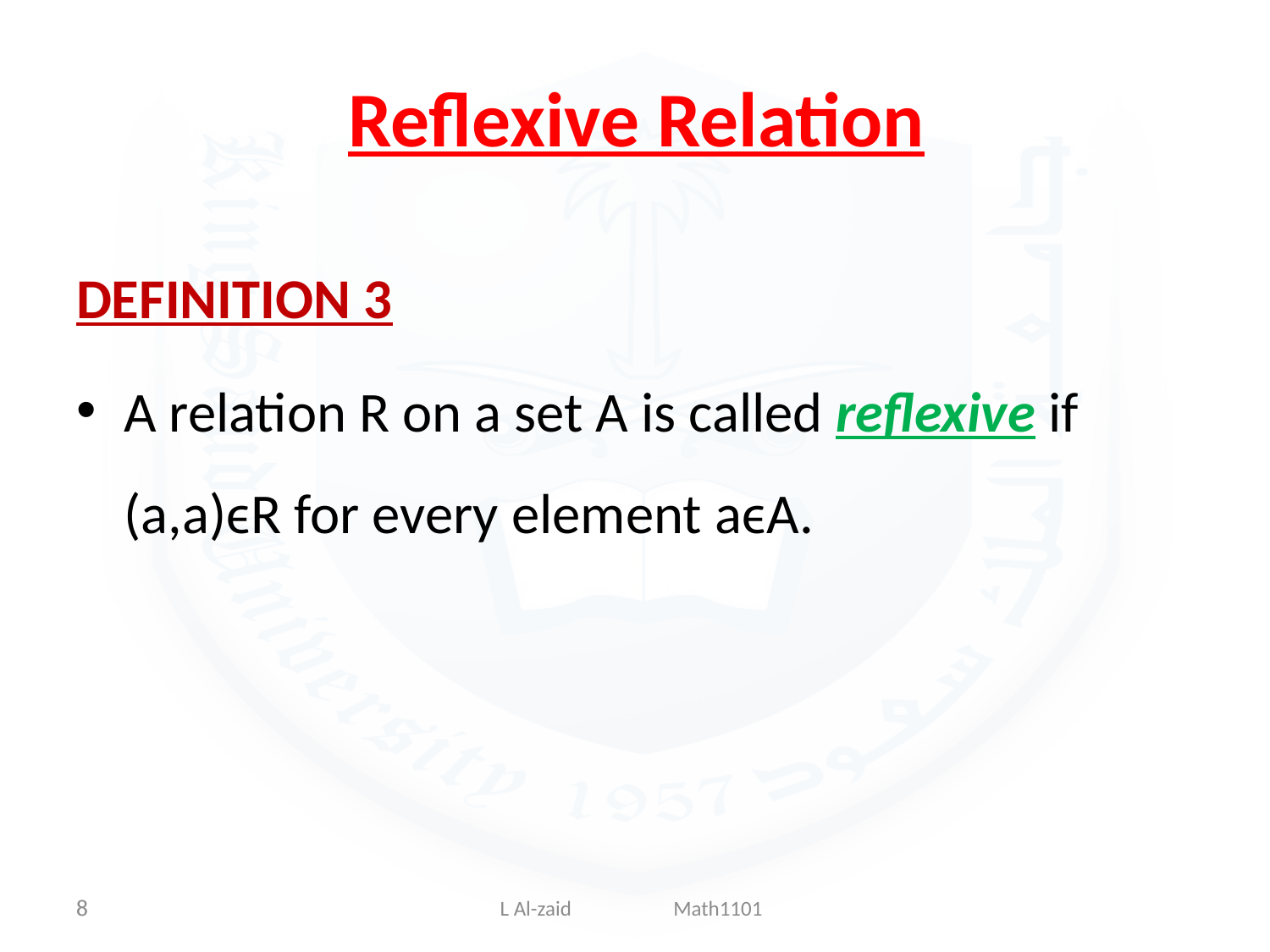

# Reflexive Relation
DEFINITION 3
A relation R on a set A is called reflexive if (a,a)ϵR for every element aϵA.
8
 L Al-zaid                     Math1101